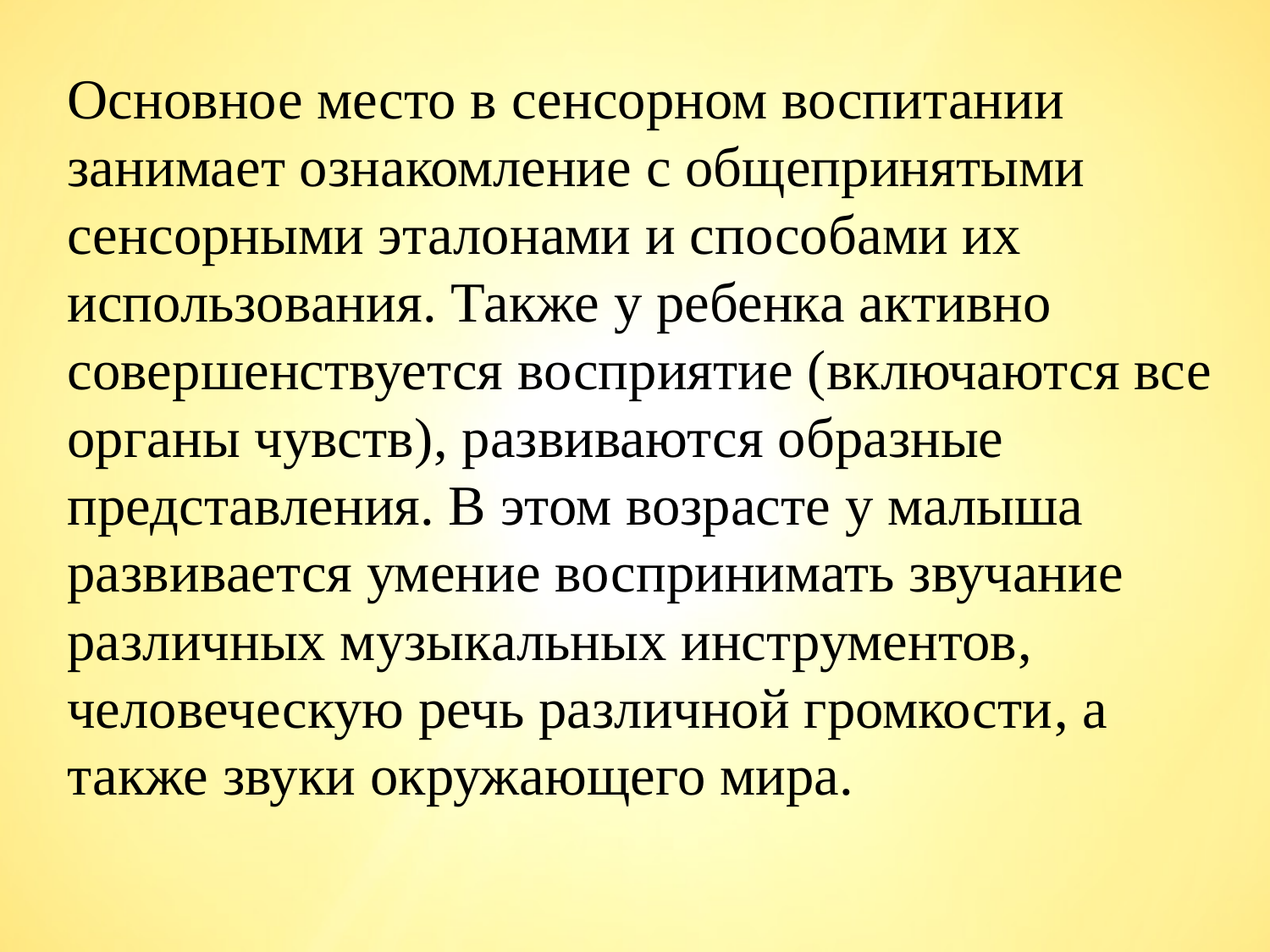

Основное место в сенсорном воспитании занимает ознакомление с общепринятыми сенсорными эталонами и способами их использования. Также у ребенка активно совершенствуется восприятие (включаются все органы чувств), развиваются образные представления. В этом возрасте у малыша развивается умение воспринимать звучание различных музыкальных инструментов, человеческую речь различной громкости, а также звуки окружающего мира.